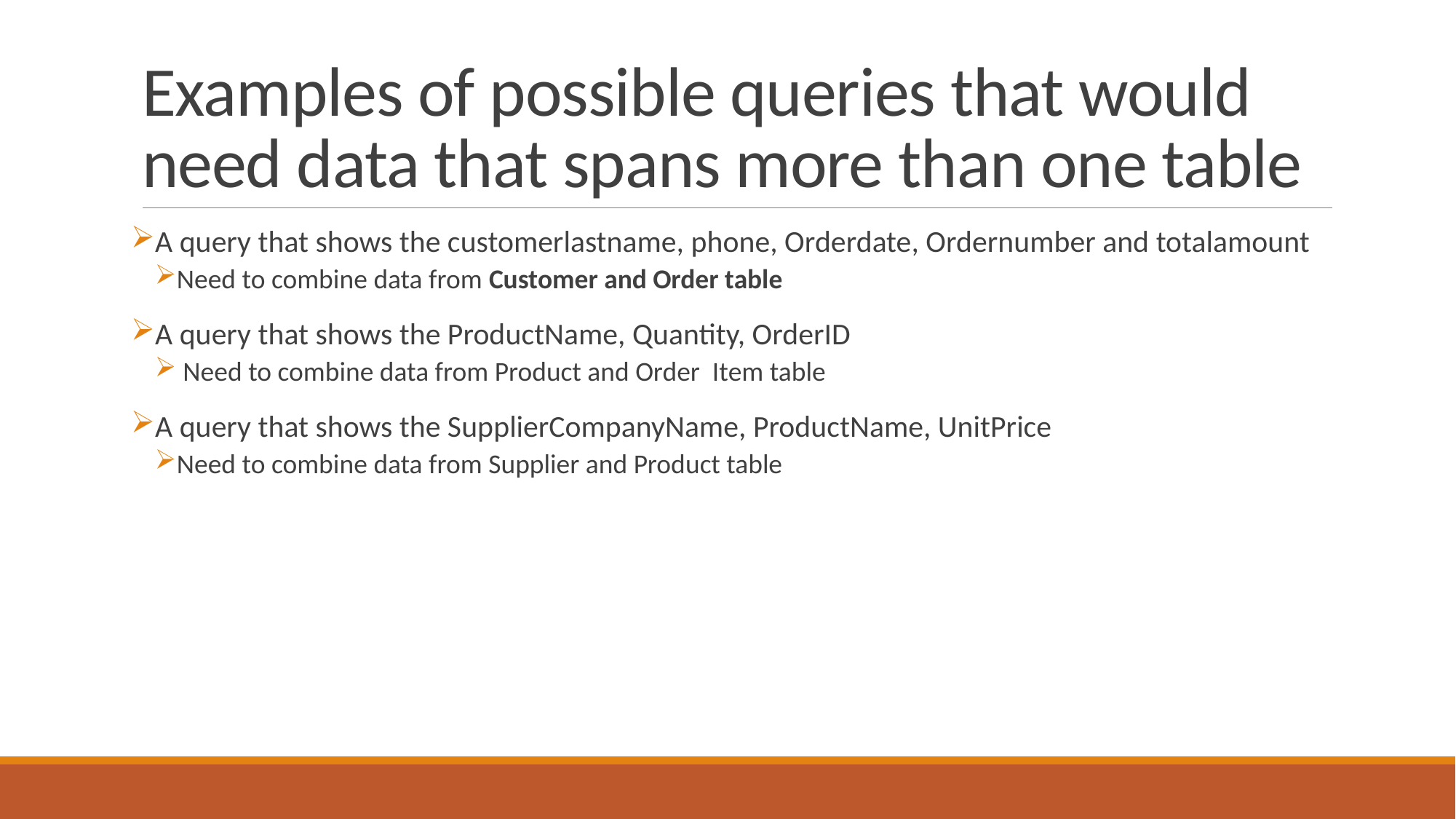

# Examples of possible queries that would need data that spans more than one table
A query that shows the customerlastname, phone, Orderdate, Ordernumber and totalamount
Need to combine data from Customer and Order table
A query that shows the ProductName, Quantity, OrderID
 Need to combine data from Product and Order  Item table
A query that shows the SupplierCompanyName, ProductName, UnitPrice
Need to combine data from Supplier and Product table